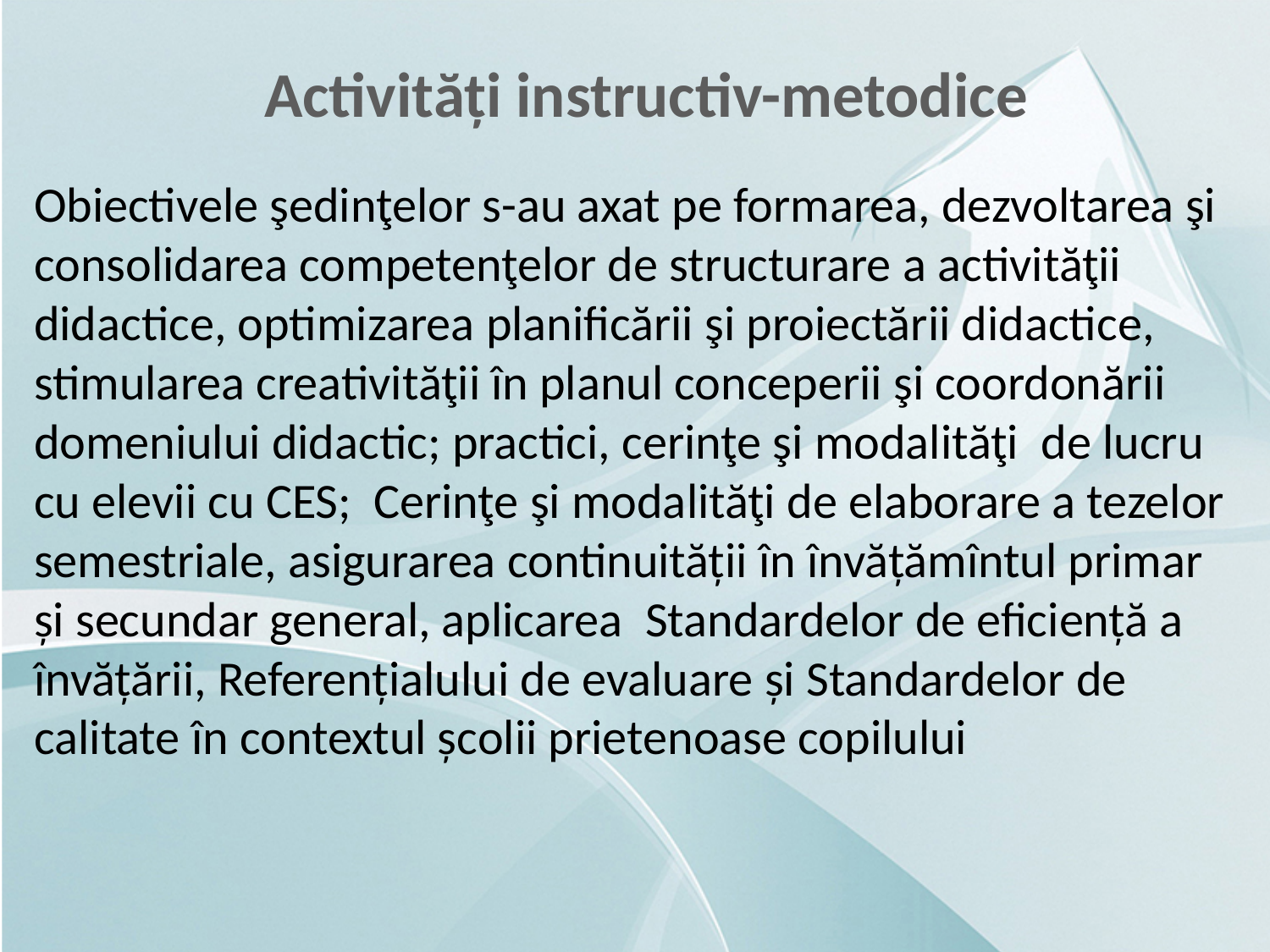

Activități instructiv-metodice
Obiectivele şedinţelor s-au axat pe formarea, dezvoltarea şi consolidarea competenţelor de structurare a activităţii didactice, optimizarea planificării şi proiectării didactice, stimularea creativităţii în planul conceperii şi coordonării domeniului didactic; practici, cerinţe şi modalităţi  de lucru cu elevii cu CES;  Cerinţe şi modalităţi de elaborare a tezelor semestriale, asigurarea continuității în învățămîntul primar și secundar general, aplicarea  Standardelor de eficiență a învățării, Referențialului de evaluare și Standardelor de calitate în contextul școlii prietenoase copilului